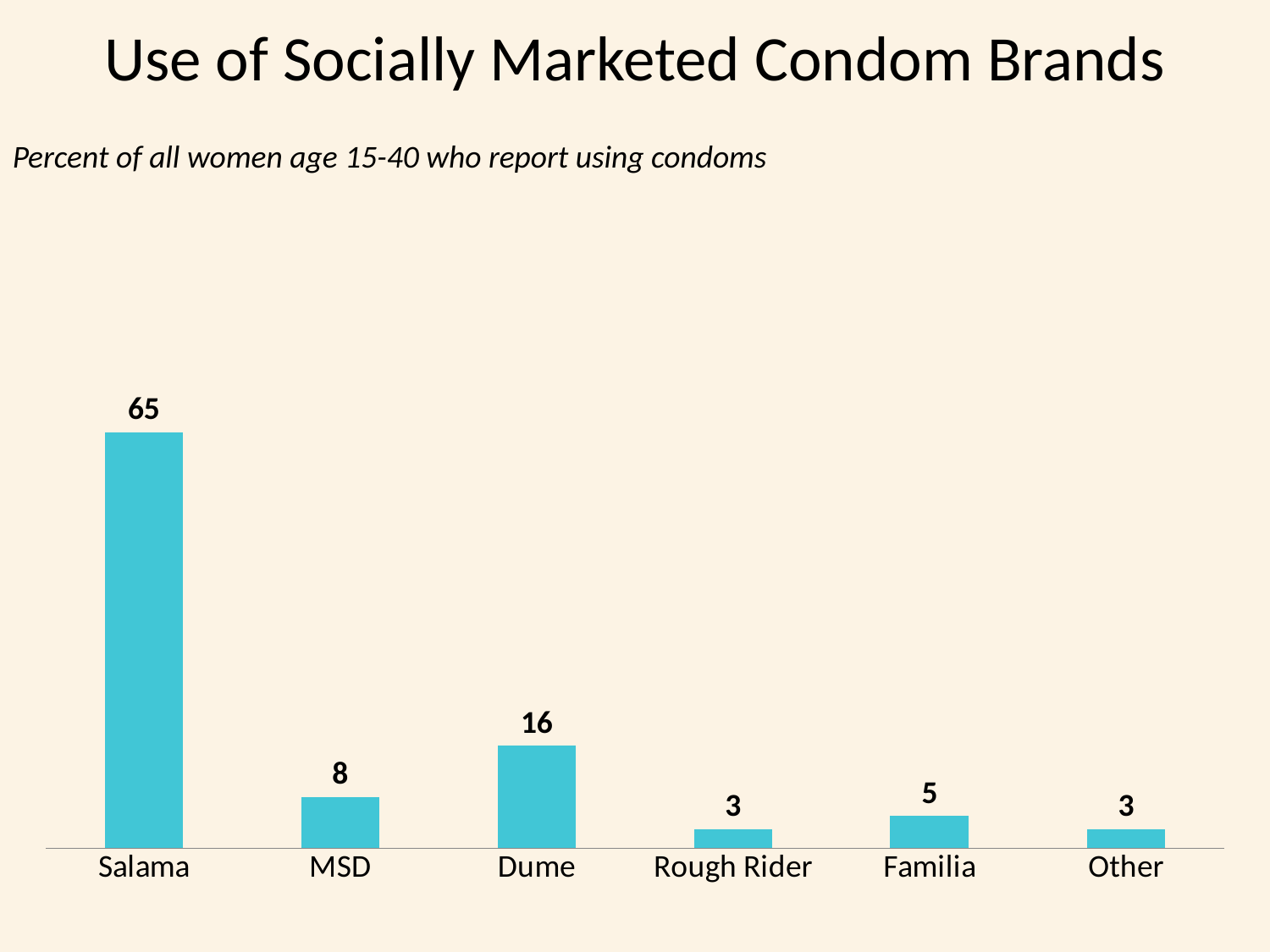

Use of Socially Marketed Condom Brands
Percent of all women age 15-40 who report using condoms

### Chart

| Category | Series 1 |
|---|---|
| Salama | 65.0 |
| MSD | 8.0 |
| Dume | 16.0 |
| Rough Rider | 3.0 |
| Familia | 5.0 |
| Other | 3.0 |